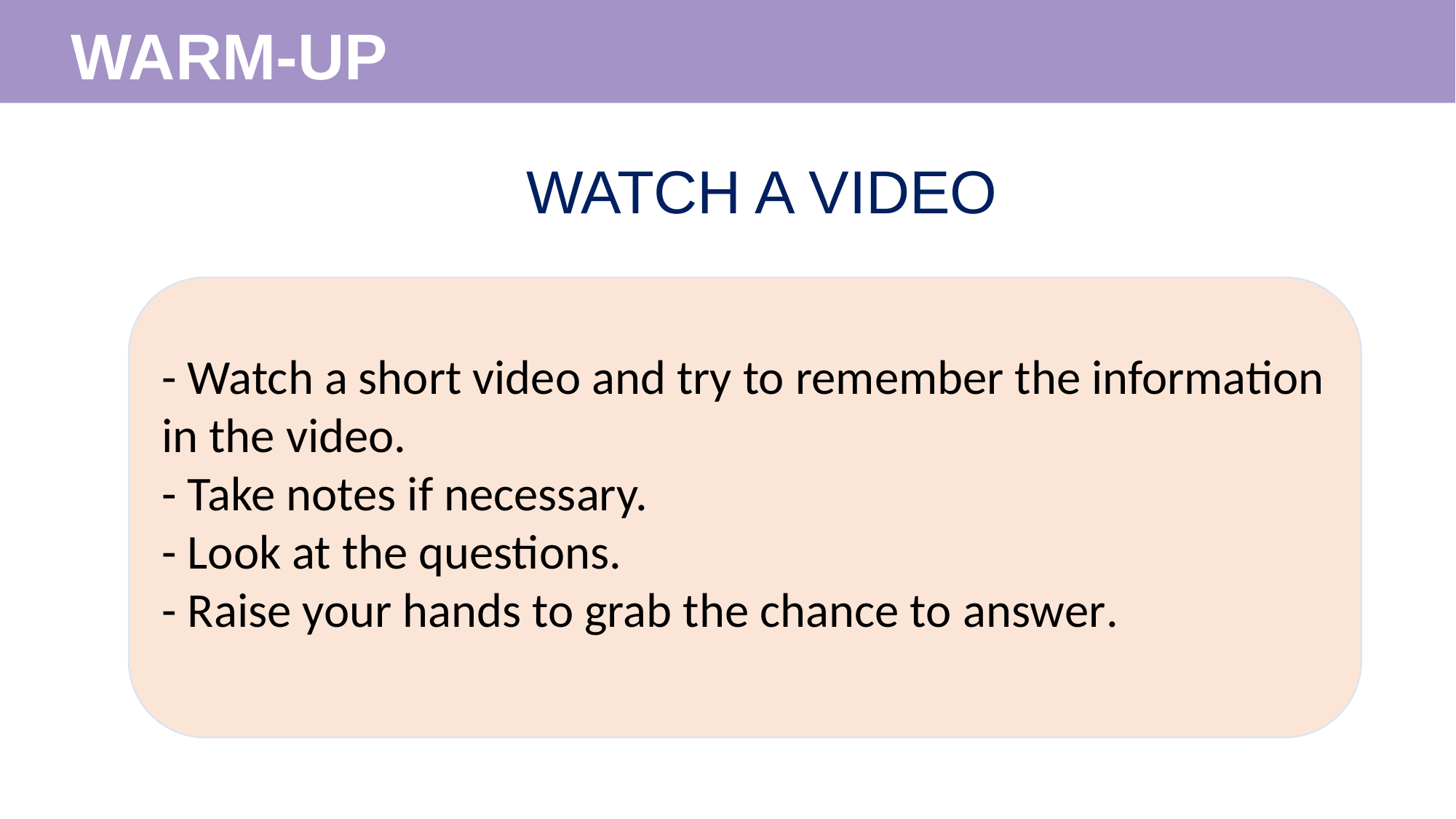

WARM-UP
WATCH A VIDEO
- Watch a short video and try to remember the information in the video.
- Take notes if necessary.
- Look at the questions.
- Raise your hands to grab the chance to answer.